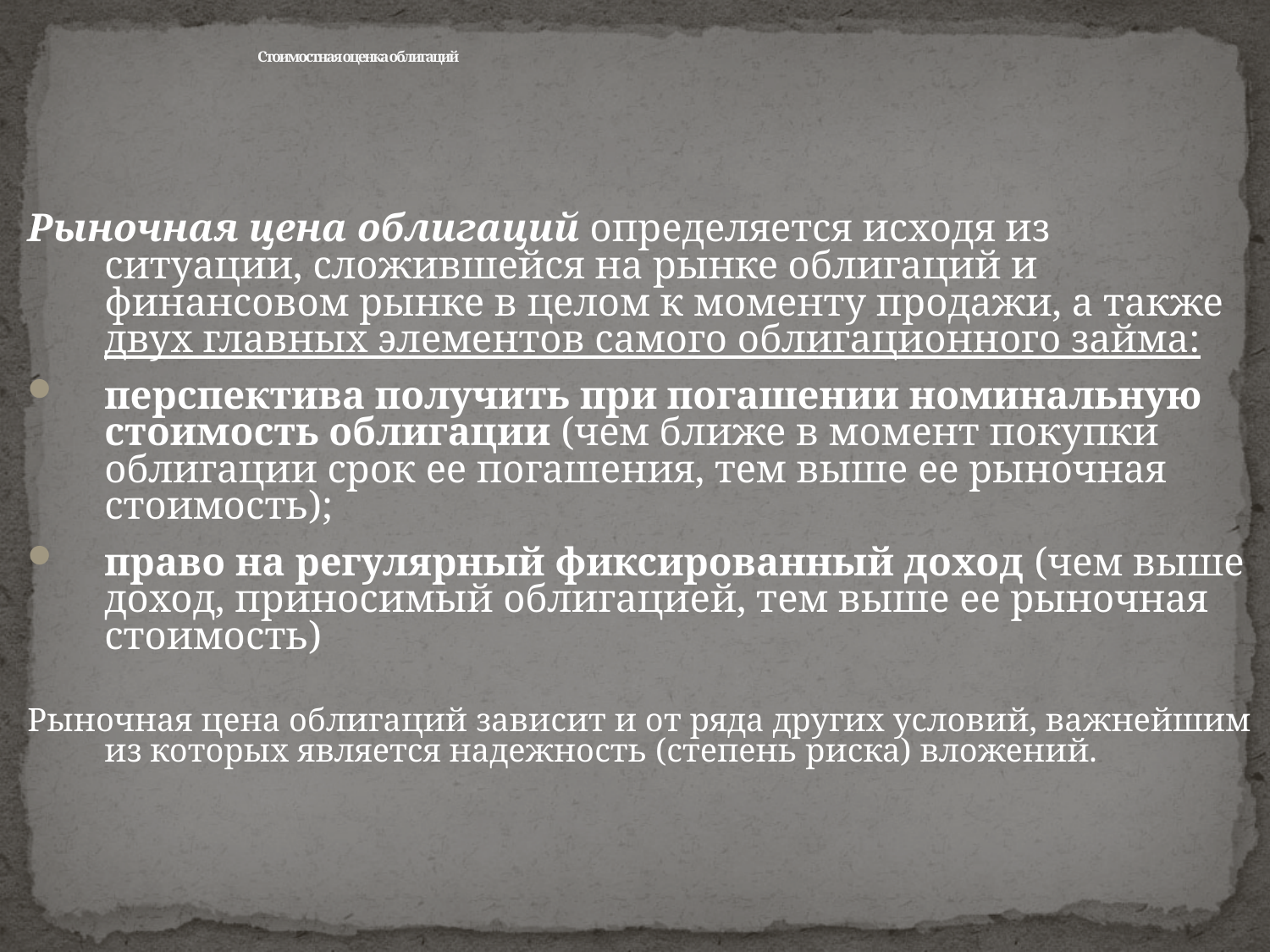

# Стоимостная оценка облигаций
Рыночная цена облигаций определяется исходя из ситуации, сложившейся на рынке облигаций и финансовом рынке в целом к моменту продажи, а также двух главных элементов самого облигационного займа:
перспектива получить при погашении номинальную стоимость облигации (чем ближе в момент покупки облигации срок ее погашения, тем выше ее рыночная стоимость);
право на регулярный фиксированный доход (чем выше доход, приносимый облигацией, тем выше ее рыночная стоимость)

Рыночная цена облигаций зависит и от ряда других условий, важнейшим из которых является надежность (степень риска) вложений.